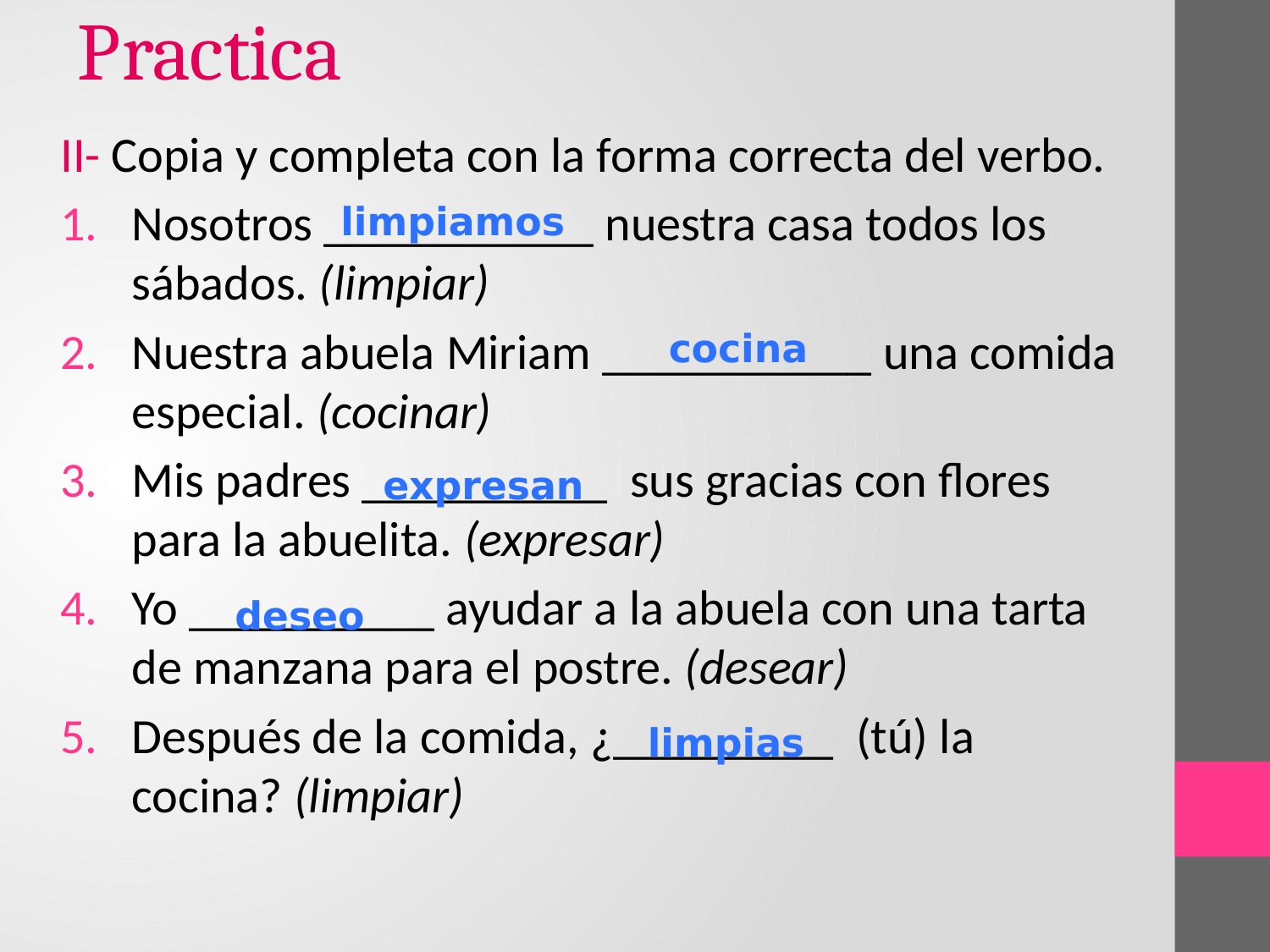

# Practica
II- Copia y completa con la forma correcta del verbo.
Nosotros ___________ nuestra casa todos los sábados. (limpiar)
Nuestra abuela Miriam ___________ una comida especial. (cocinar)
Mis padres __________  sus gracias con flores para la abuelita. (expresar)
Yo __________ ayudar a la abuela con una tarta de manzana para el postre. (desear)
Después de la comida, ¿_________  (tú) la cocina? (limpiar)
limpiamos
cocina
expresan
deseo
limpias